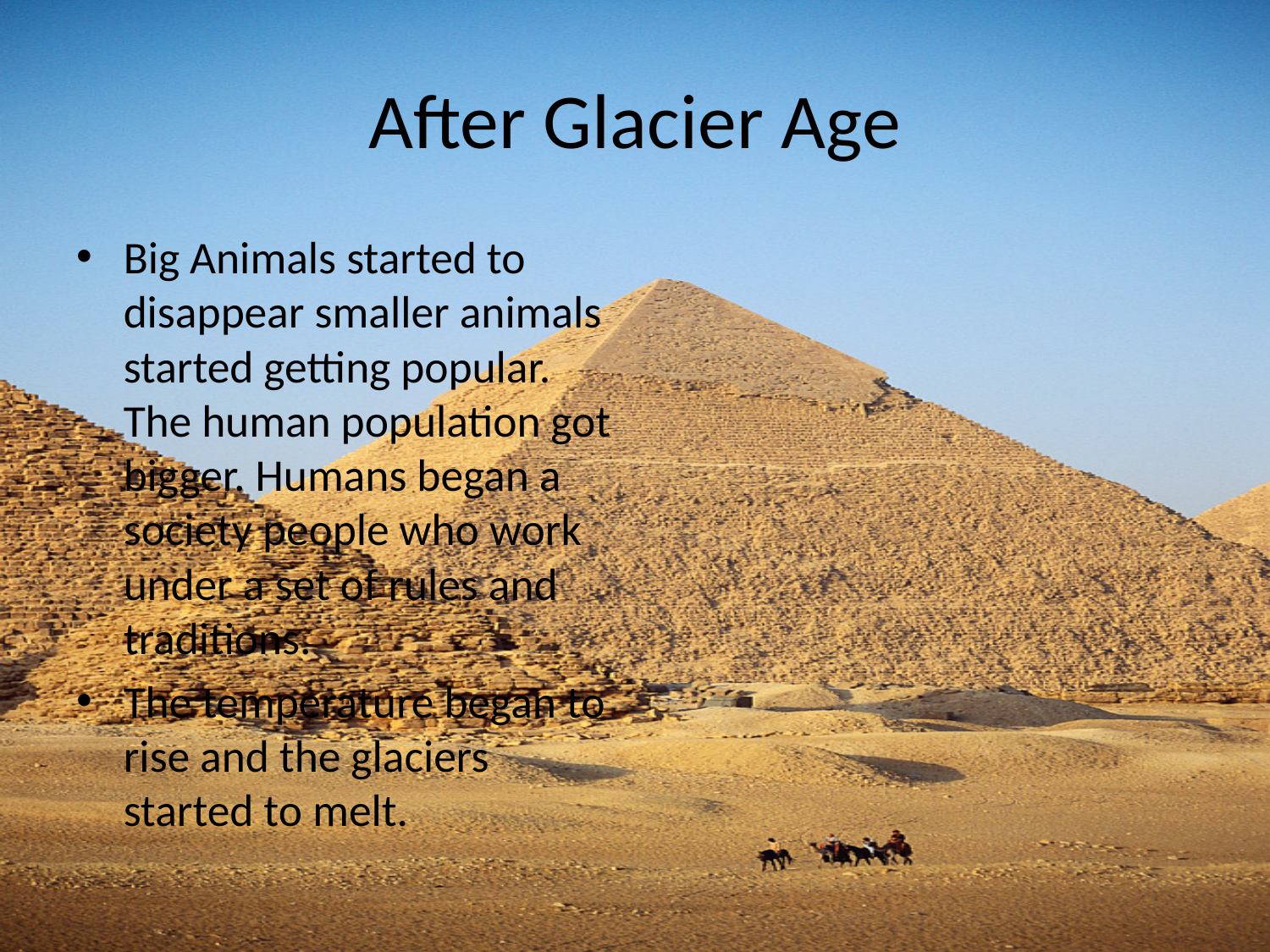

# After Glacier Age
Big Animals started to disappear smaller animals started getting popular. The human population got bigger. Humans began a society people who work under a set of rules and traditions.
The temperature began to rise and the glaciers started to melt.